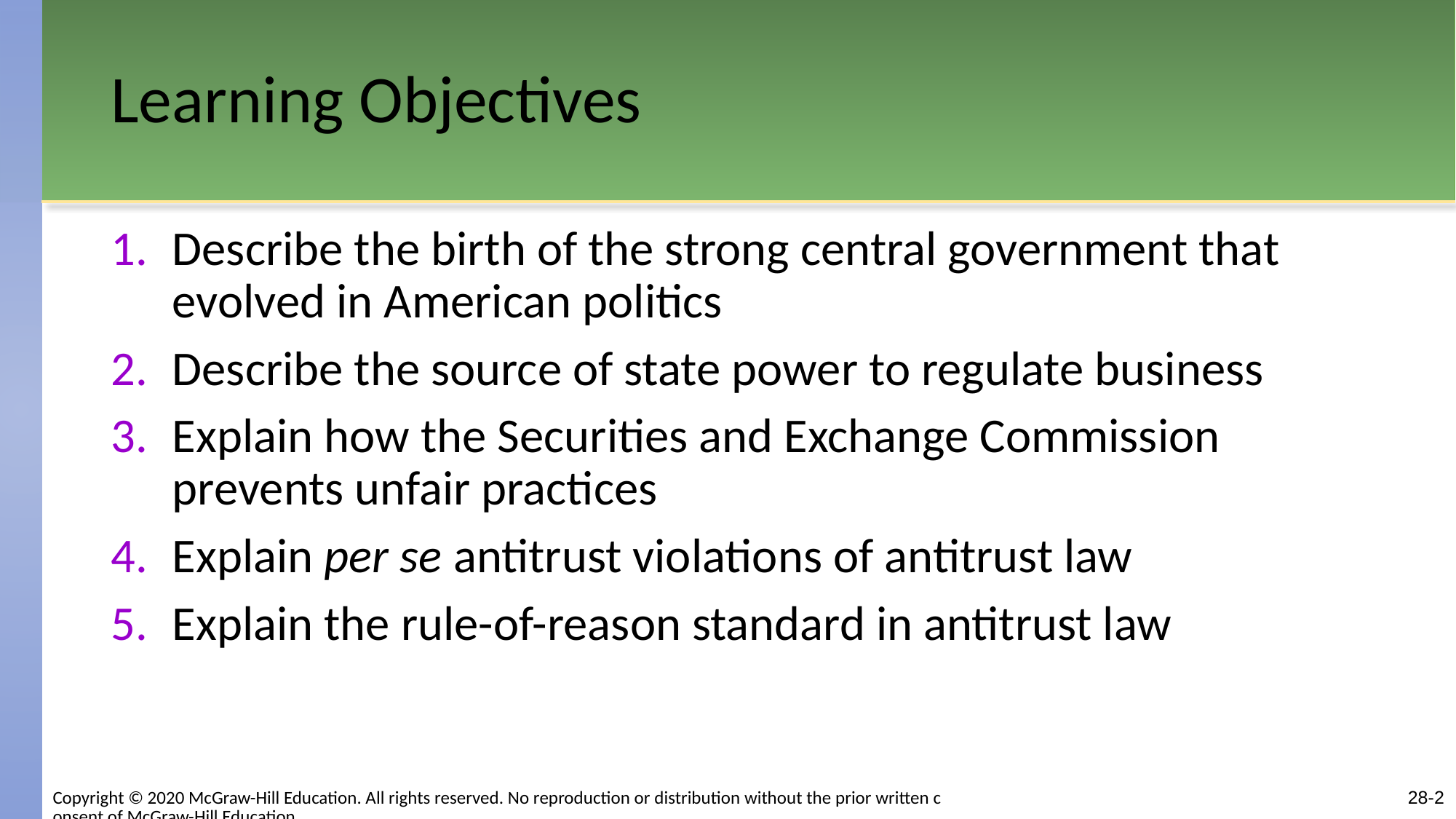

# Learning Objectives
Describe the birth of the strong central government that evolved in American politics
Describe the source of state power to regulate business
Explain how the Securities and Exchange Commission prevents unfair practices
Explain per se antitrust violations of antitrust law
Explain the rule-of-reason standard in antitrust law
Copyright © 2020 McGraw-Hill Education. All rights reserved. No reproduction or distribution without the prior written consent of McGraw-Hill Education.
28-2